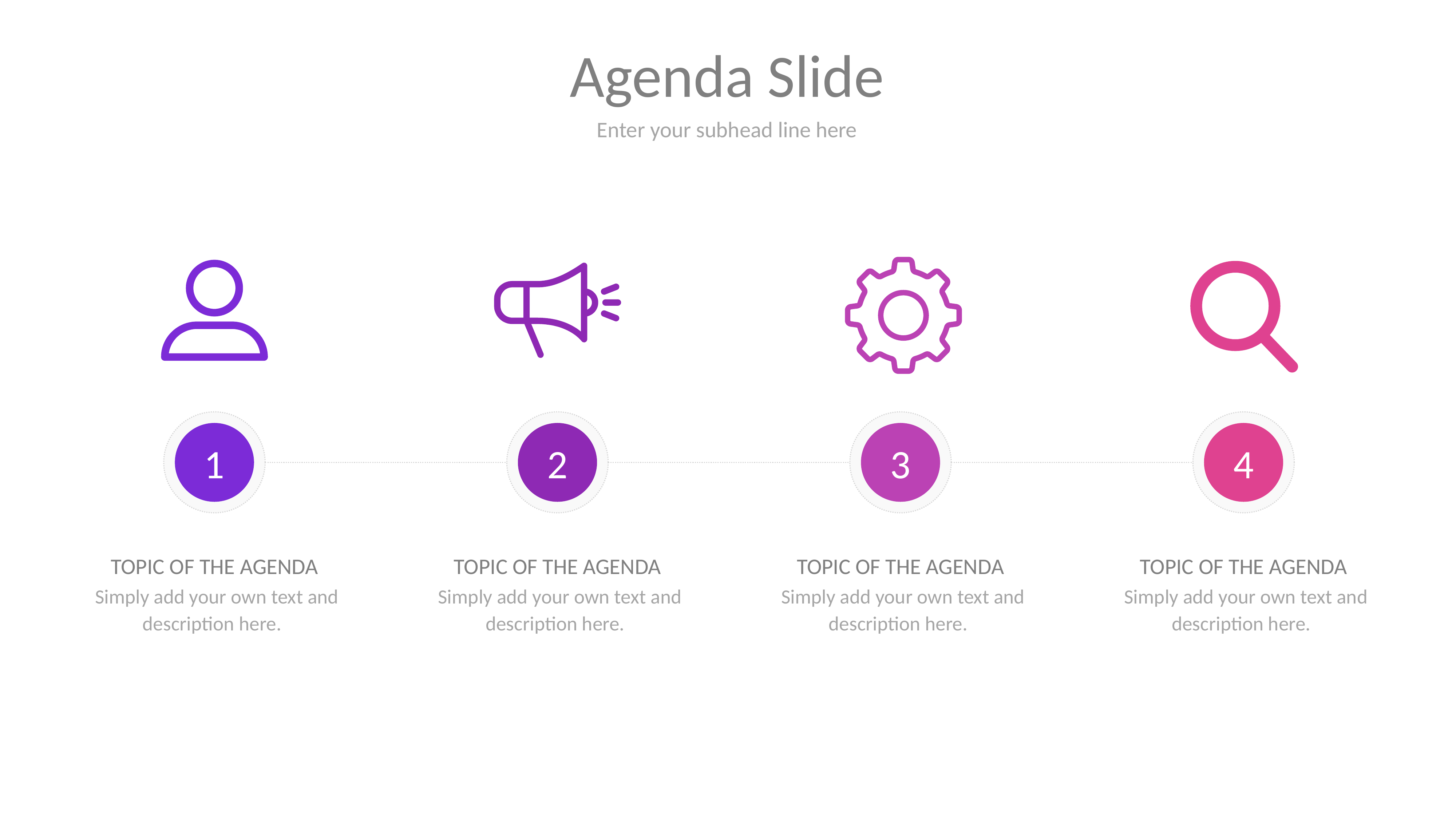

# Agenda Slide
Enter your subhead line here

1

2

3

4
TOPIC OF THE AGENDA
 Simply add your own text and description here.
TOPIC OF THE AGENDA
 Simply add your own text and description here.
TOPIC OF THE AGENDA
 Simply add your own text and description here.
TOPIC OF THE AGENDA
 Simply add your own text and description here.